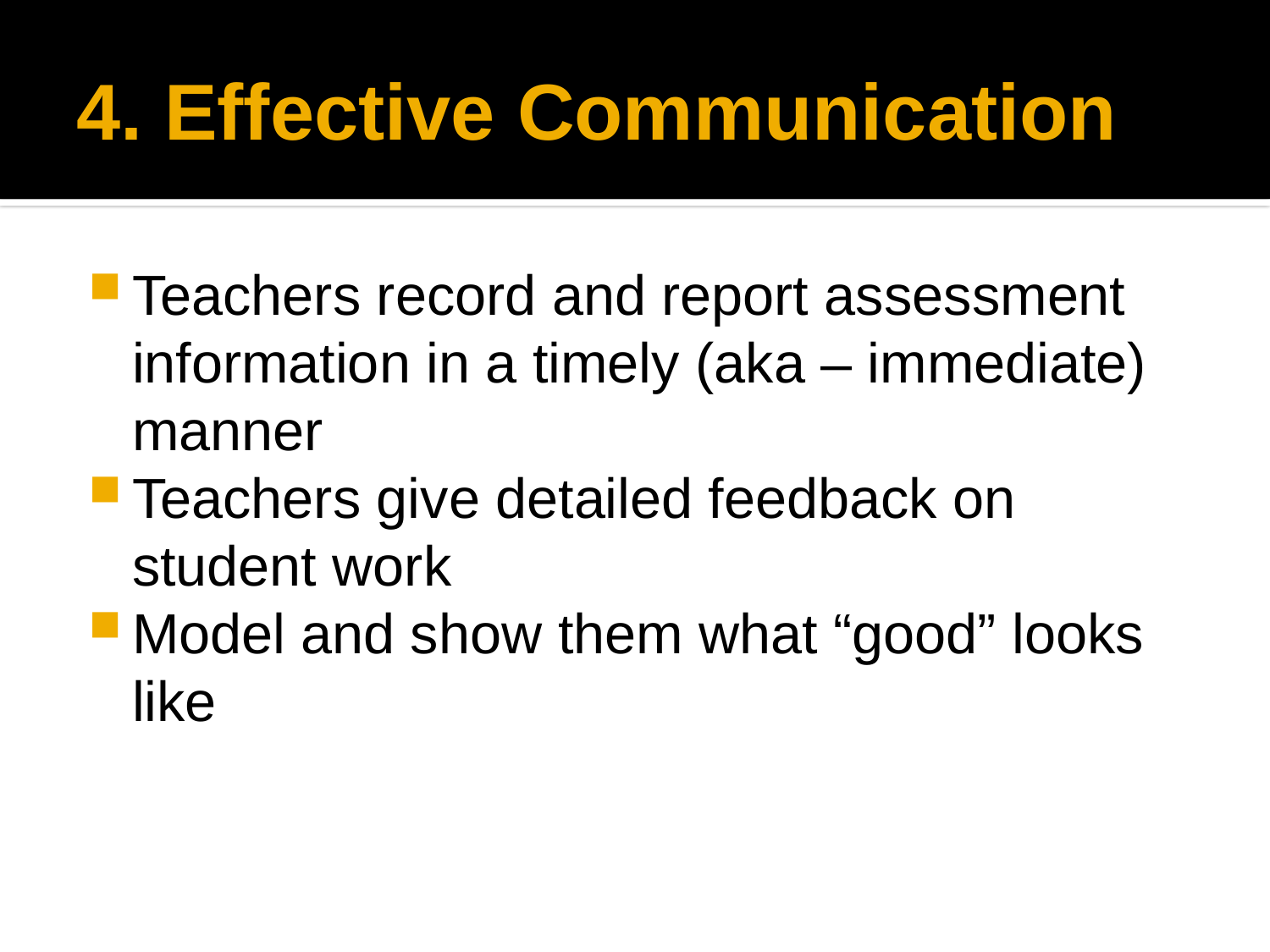

# 4. Effective Communication
Teachers record and report assessment information in a timely (aka – immediate) manner
Teachers give detailed feedback on student work
Model and show them what “good” looks like